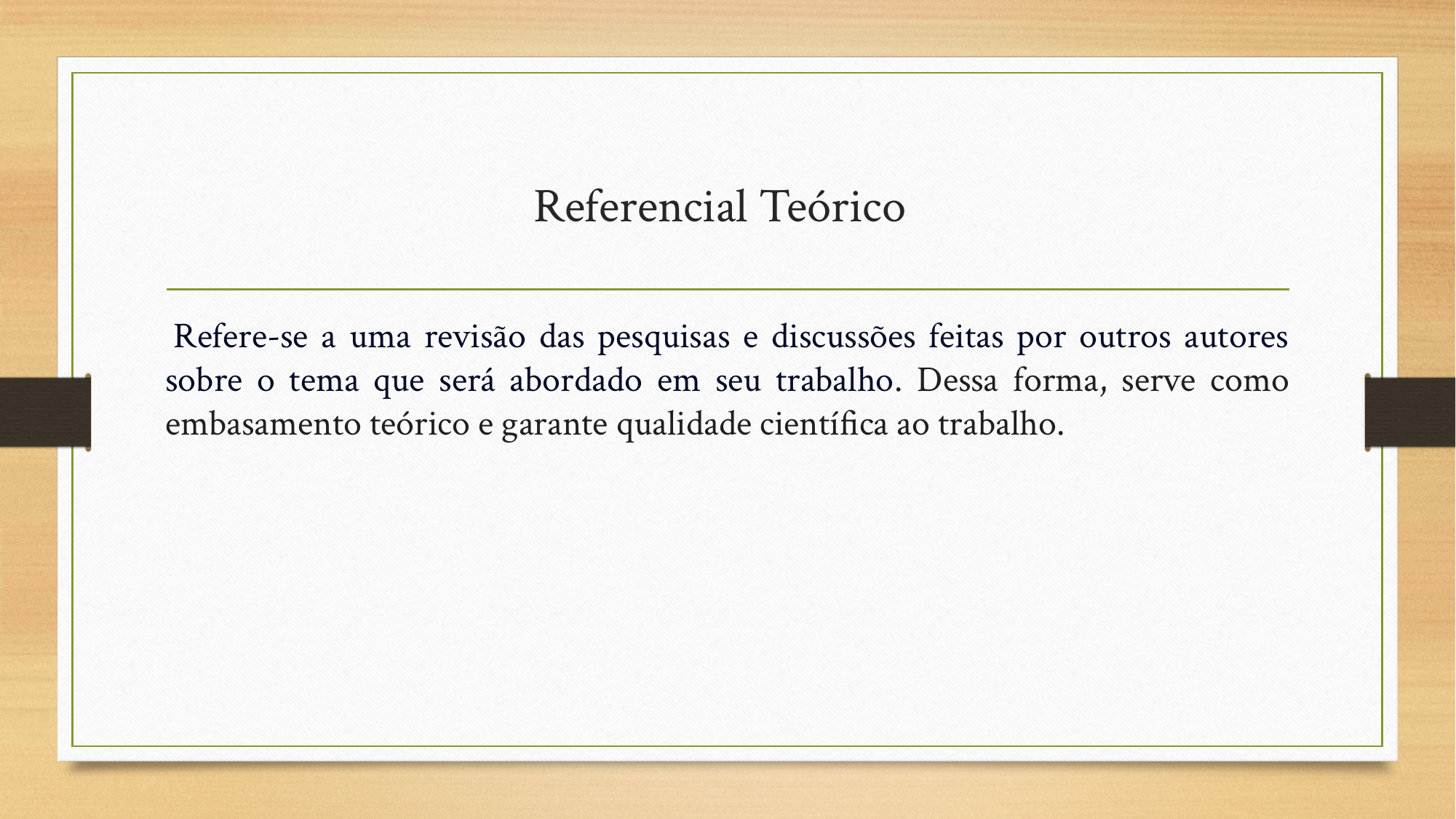

# Referencial Teórico
 Refere-se a uma revisão das pesquisas e discussões feitas por outros autores sobre o tema que será abordado em seu trabalho. Dessa forma, serve como embasamento teórico e garante qualidade científica ao trabalho.